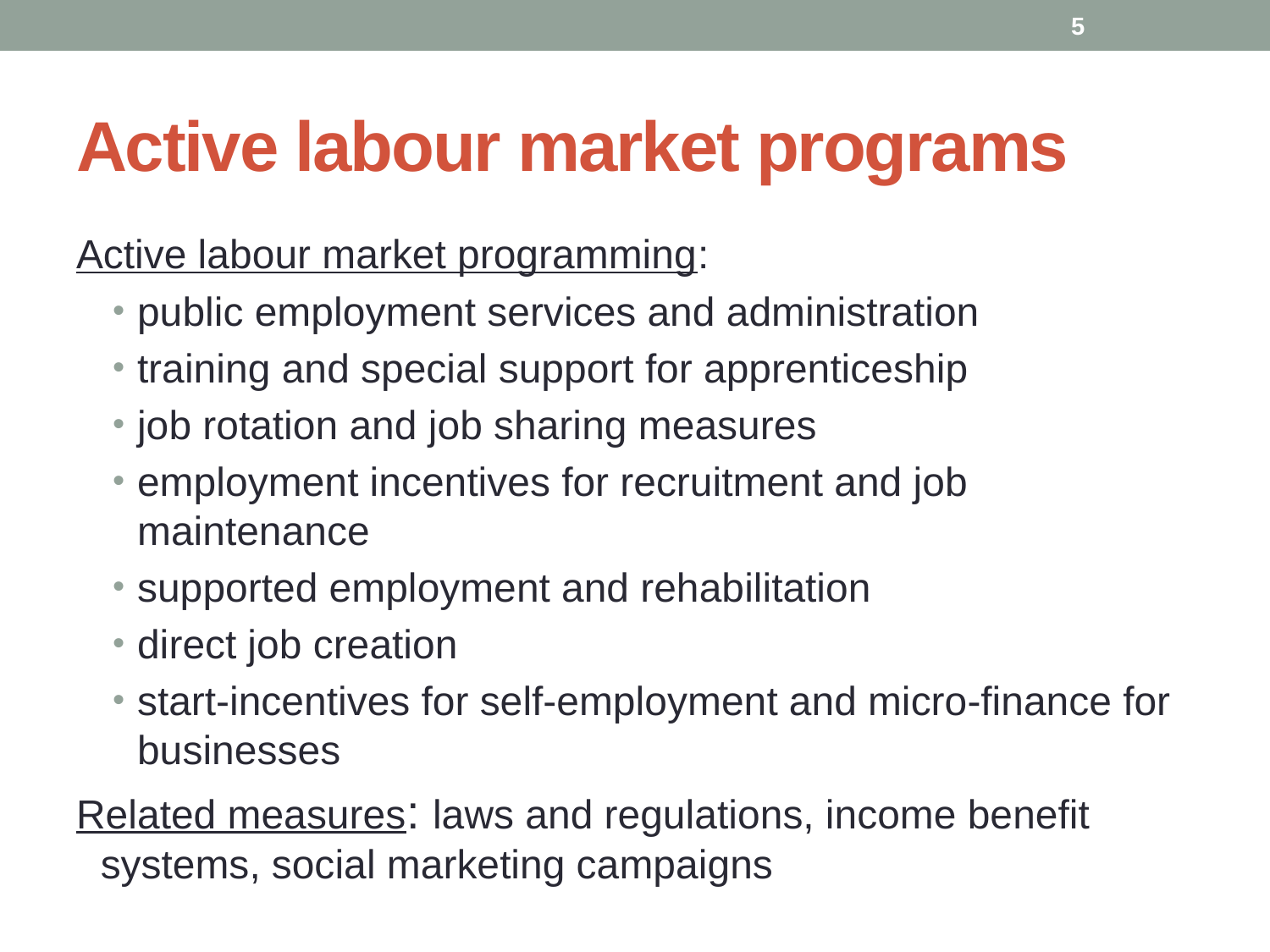

5
# Active labour market programs
Active labour market programming:
public employment services and administration
training and special support for apprenticeship
job rotation and job sharing measures
employment incentives for recruitment and job maintenance
supported employment and rehabilitation
direct job creation
start-incentives for self-employment and micro-finance for businesses
Related measures: laws and regulations, income benefit systems, social marketing campaigns